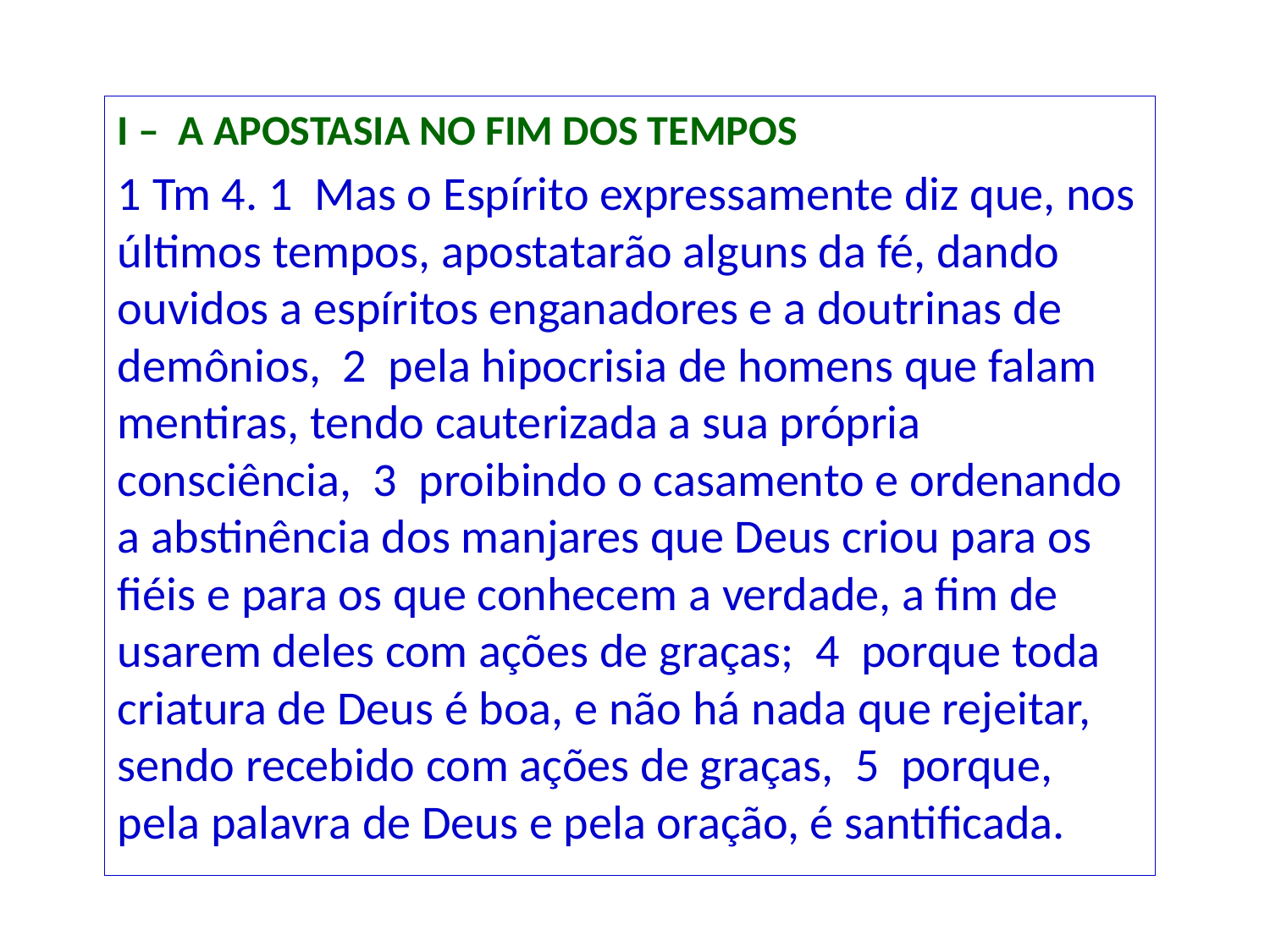

I –  A APOSTASIA NO FIM DOS TEMPOS
1 Tm 4. 1  Mas o Espírito expressamente diz que, nos últimos tempos, apostatarão alguns da fé, dando ouvidos a espíritos enganadores e a doutrinas de demônios,  2  pela hipocrisia de homens que falam mentiras, tendo cauterizada a sua própria consciência,  3  proibindo o casamento e ordenando a abstinência dos manjares que Deus criou para os fiéis e para os que conhecem a verdade, a fim de usarem deles com ações de graças;  4  porque toda criatura de Deus é boa, e não há nada que rejeitar, sendo recebido com ações de graças,  5  porque, pela palavra de Deus e pela oração, é santificada.